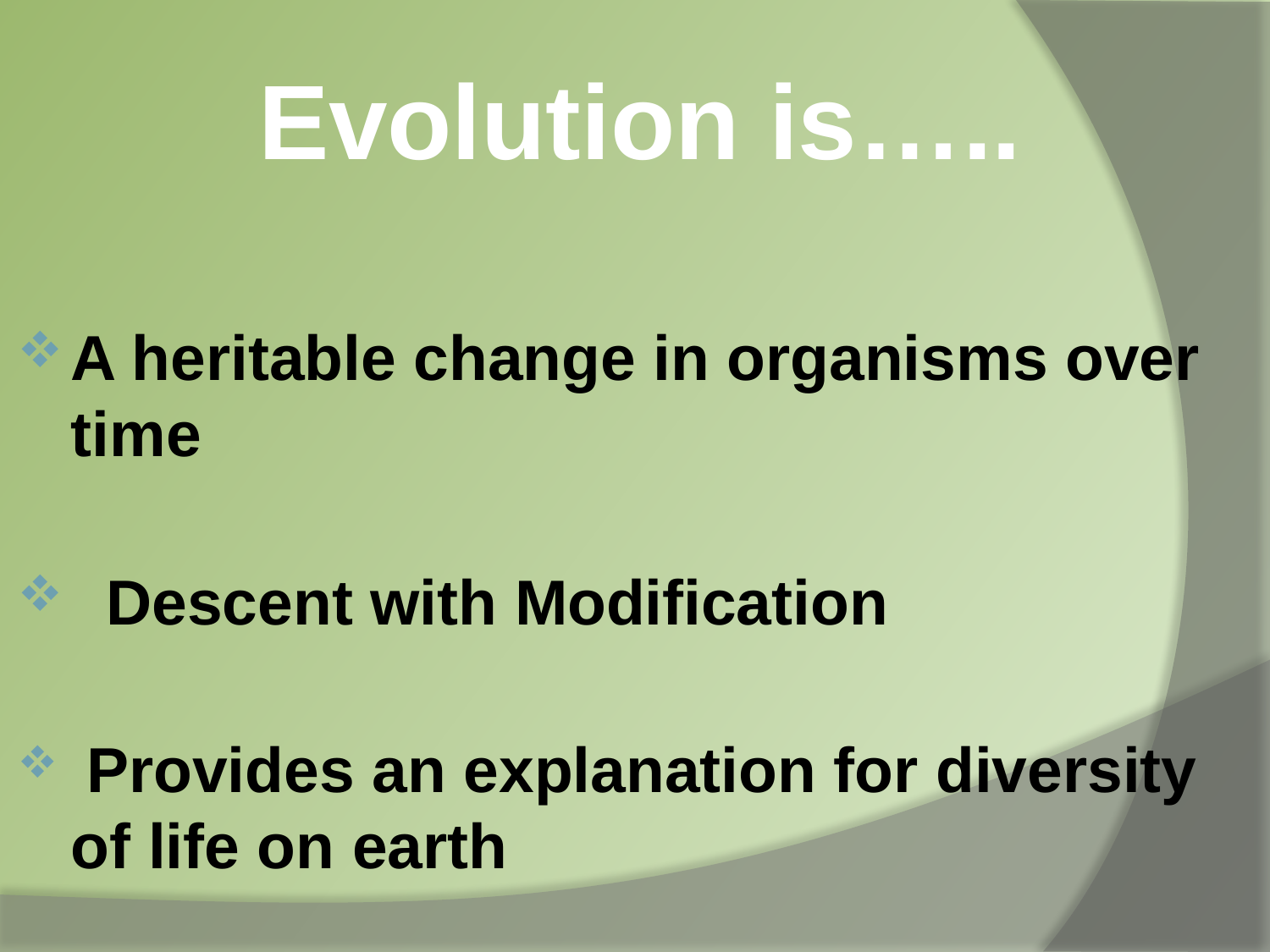

# Evolution is…..

A heritable change in organisms over time

  Descent with Modification

 Provides an explanation for diversity of life on earth